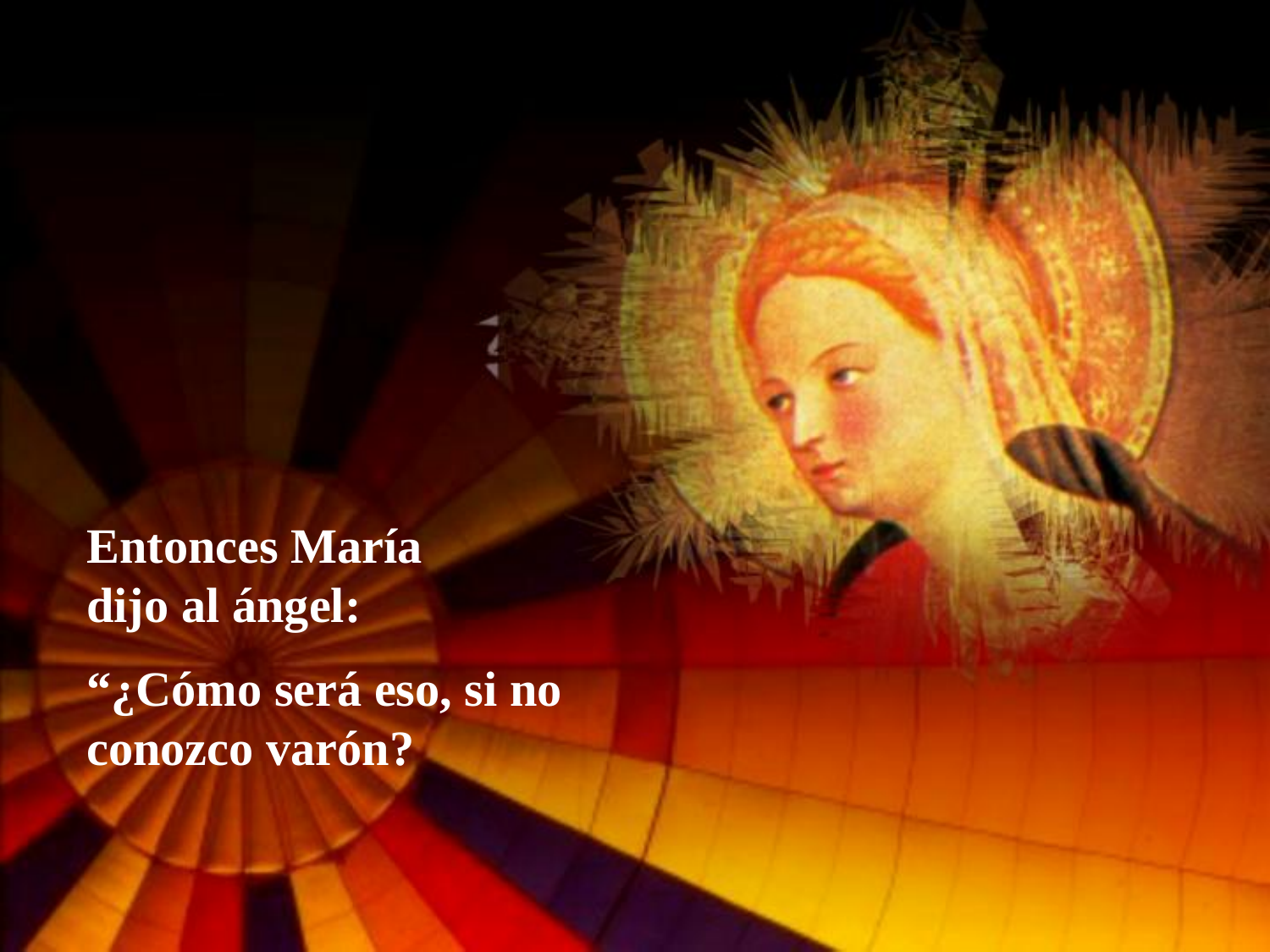

Entonces María
dijo al ángel:
“¿Cómo será eso, si no conozco varón?